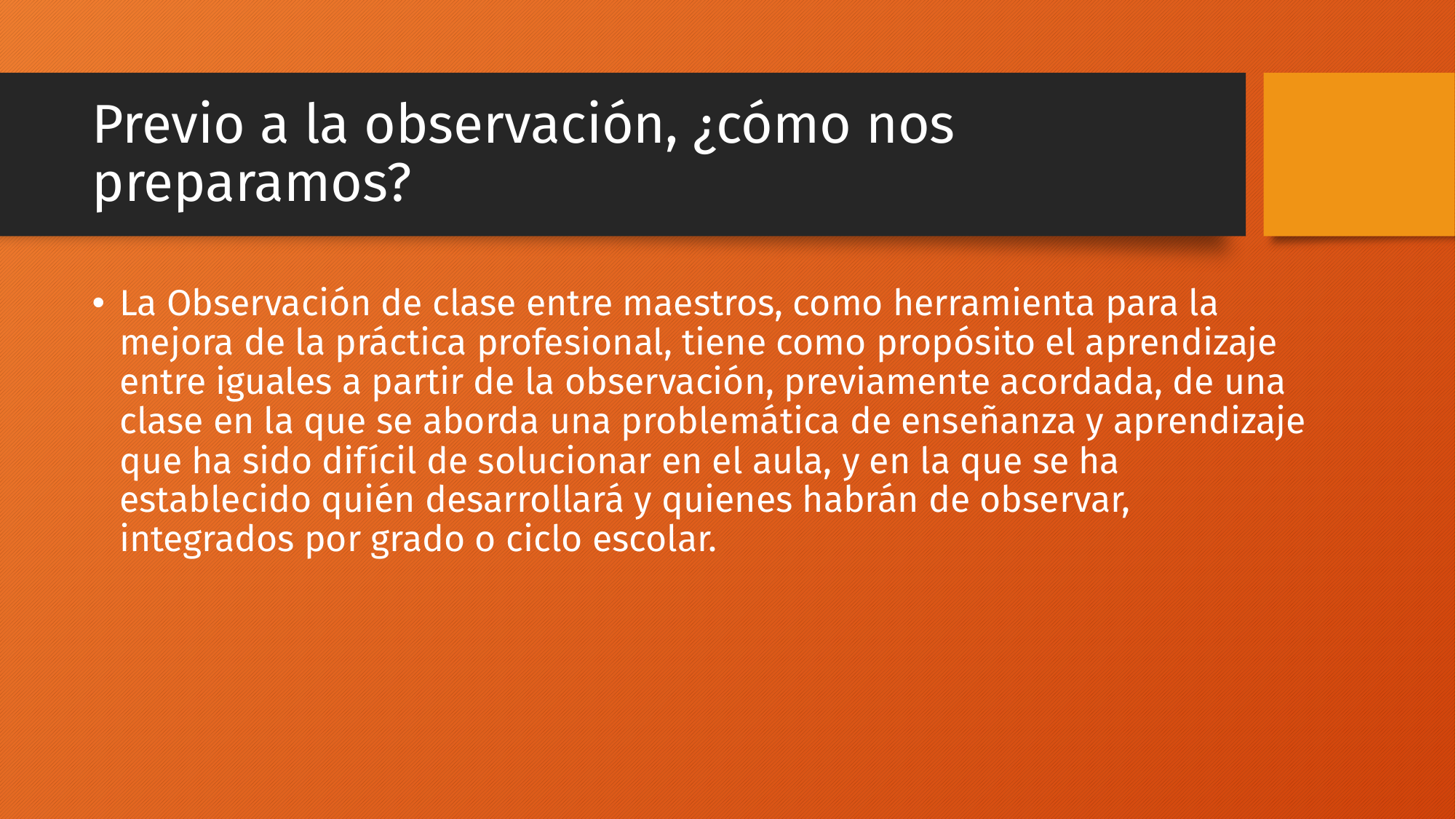

# Previo a la observación, ¿cómo nos preparamos?
La Observación de clase entre maestros, como herramienta para la mejora de la práctica profesional, tiene como propósito el aprendizaje entre iguales a partir de la observación, previamente acordada, de una clase en la que se aborda una problemática de enseñanza y aprendizaje que ha sido difícil de solucionar en el aula, y en la que se ha establecido quién desarrollará y quienes habrán de observar, integrados por grado o ciclo escolar.